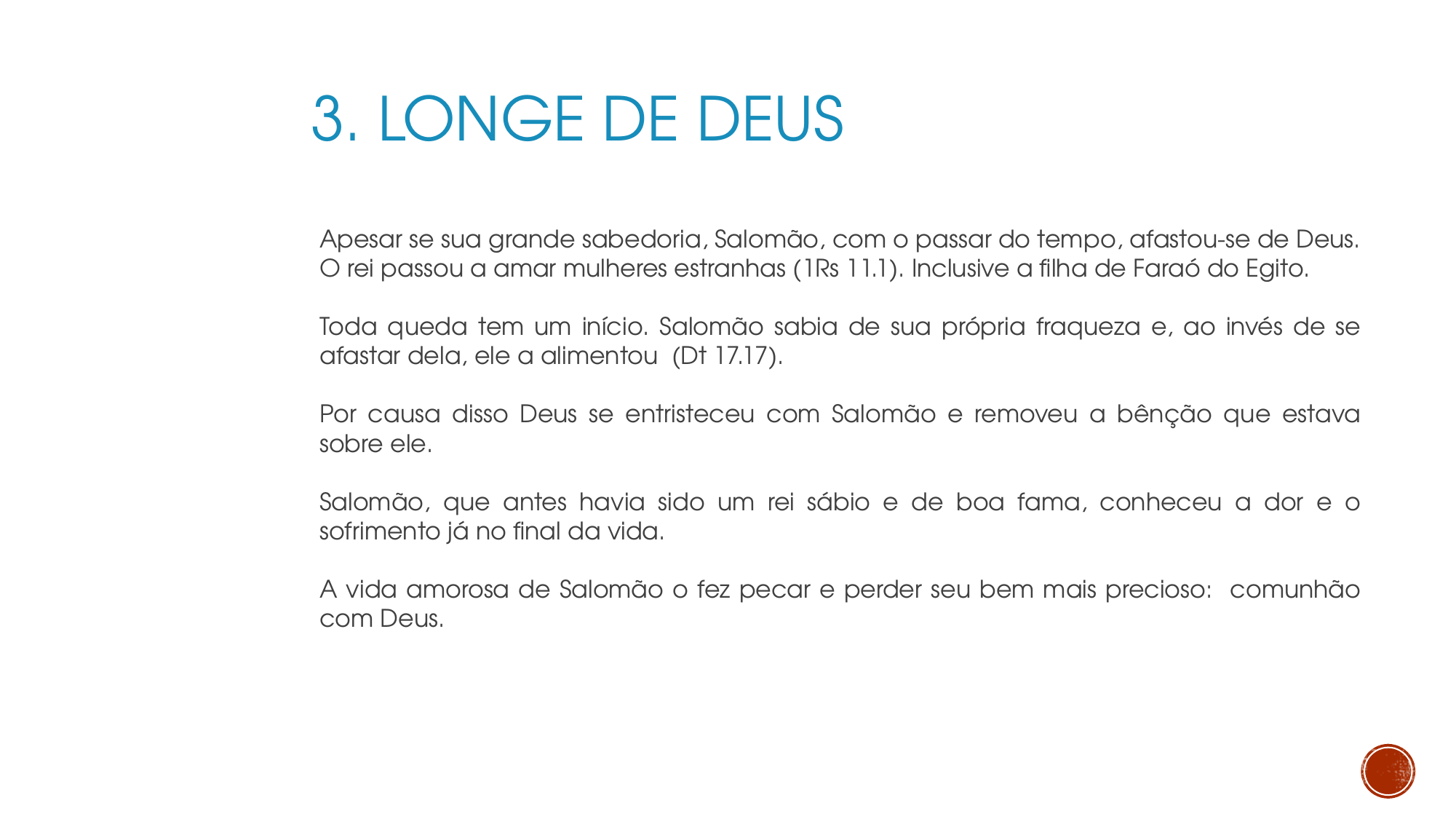

3. LONGE DE DEUS
Apesar se sua grande sabedoria, Salomão, com o passar do tempo, afastou-se de Deus. O rei passou a amar mulheres estranhas (1Rs 11.1). Inclusive a filha de Faraó do Egito.

Toda queda tem um início. Salomão sabia de sua própria fraqueza e, ao invés de se afastar dela, ele a alimentou  (Dt 17.17).

Por causa disso Deus se entristeceu com Salomão e removeu a bênção que estava sobre ele.

Salomão, que antes havia sido um rei sábio e de boa fama, conheceu a dor e o sofrimento já no final da vida.

A vida amorosa de Salomão o fez pecar e perder seu bem mais precioso:  comunhão com Deus.